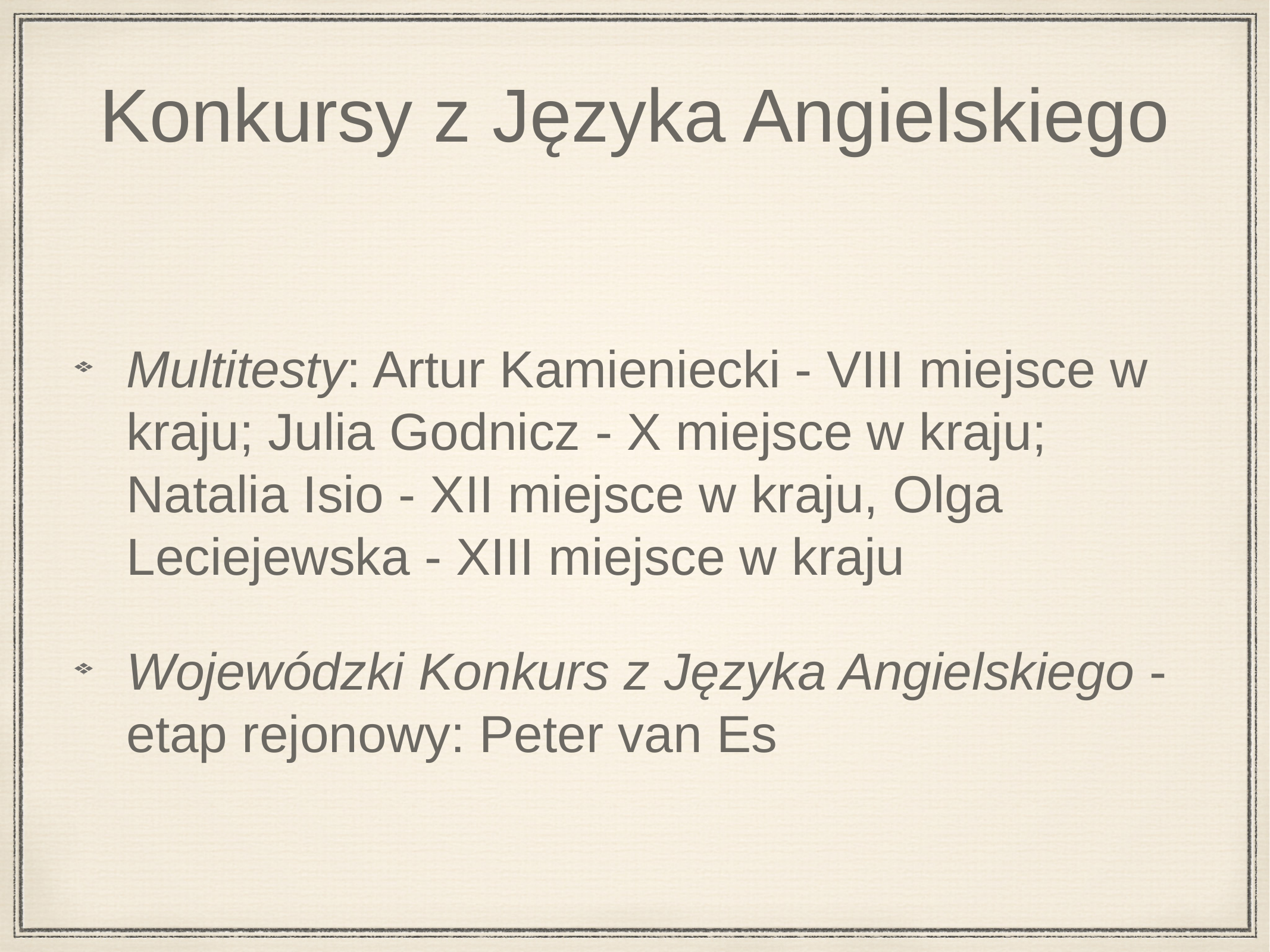

# Konkursy z Języka Angielskiego
Multitesty: Artur Kamieniecki - VIII miejsce w kraju; Julia Godnicz - X miejsce w kraju; Natalia Isio - XII miejsce w kraju, Olga Leciejewska - XIII miejsce w kraju
Wojewódzki Konkurs z Języka Angielskiego - etap rejonowy: Peter van Es